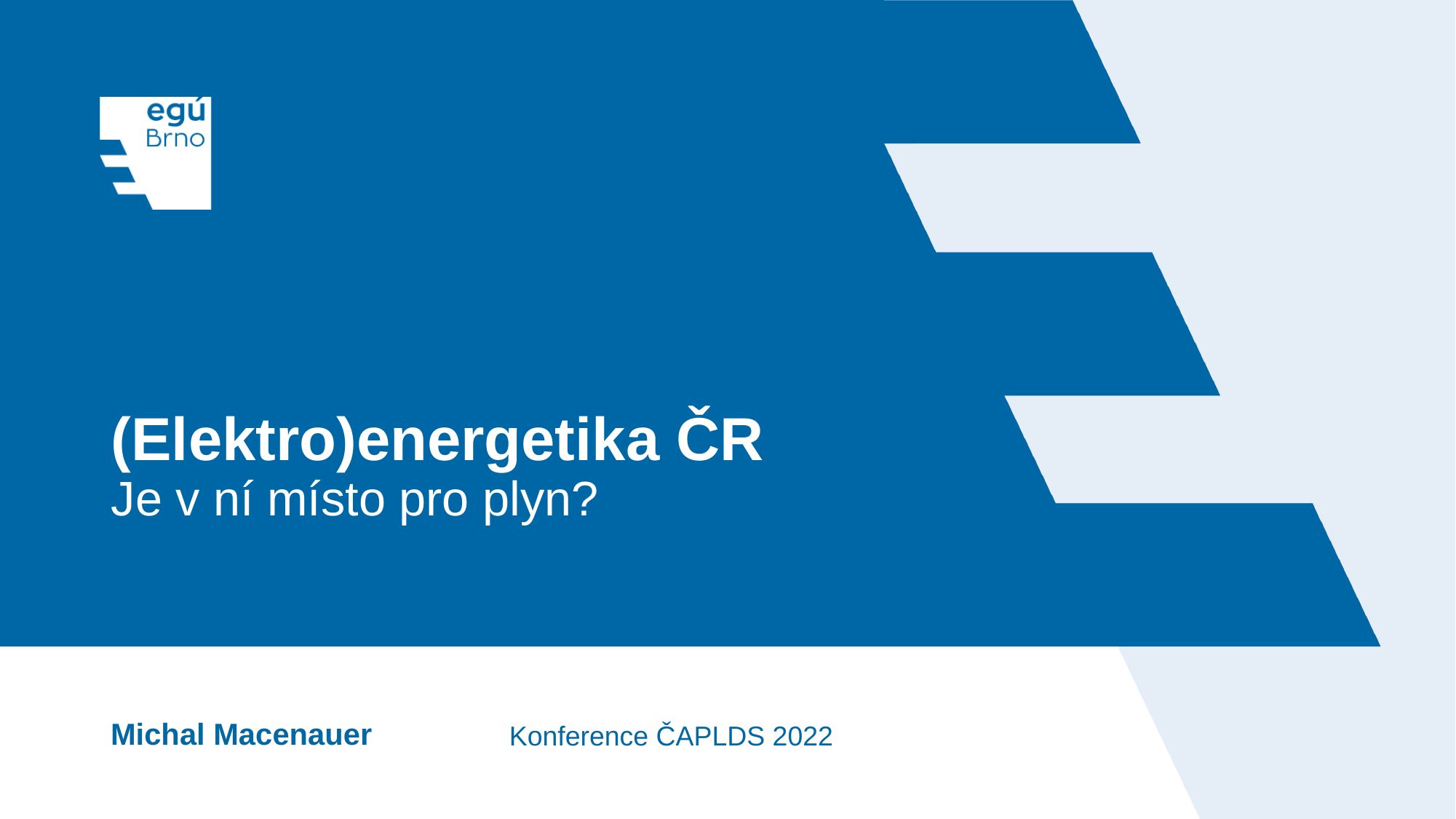

# (Elektro)energetika ČR Je v ní místo pro plyn?
Konference ČAPLDS 2022